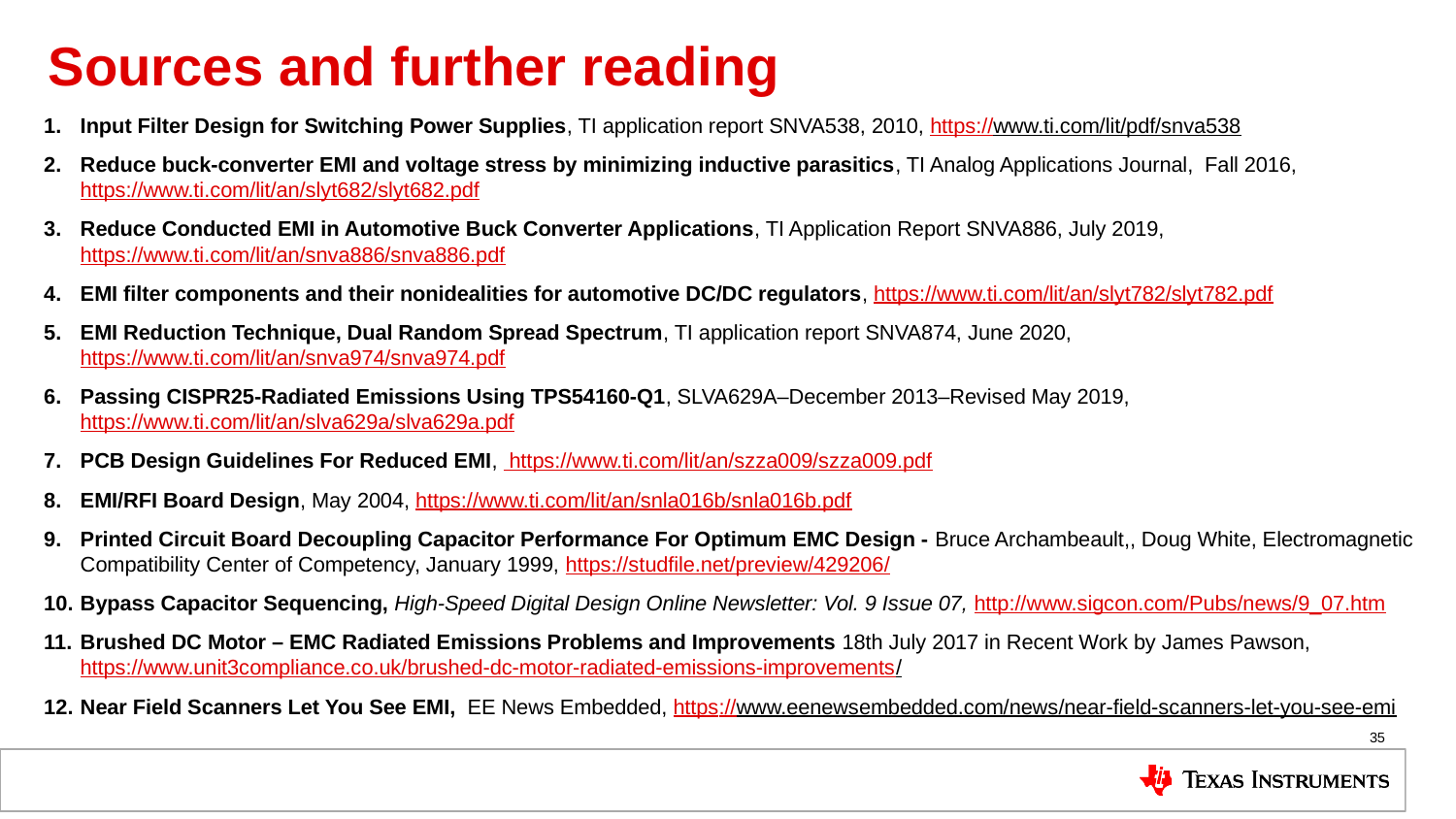

# Sources and further reading
Input Filter Design for Switching Power Supplies, TI application report SNVA538, 2010, https://www.ti.com/lit/pdf/snva538
Reduce buck-converter EMI and voltage stress by minimizing inductive parasitics, TI Analog Applications Journal,  Fall 2016, https://www.ti.com/lit/an/slyt682/slyt682.pdf
Reduce Conducted EMI in Automotive Buck Converter Applications, TI Application Report SNVA886, July 2019, https://www.ti.com/lit/an/snva886/snva886.pdf
EMI filter components and their nonidealities for automotive DC/DC regulators, https://www.ti.com/lit/an/slyt782/slyt782.pdf
EMI Reduction Technique, Dual Random Spread Spectrum, TI application report SNVA874, June 2020, https://www.ti.com/lit/an/snva974/snva974.pdf
Passing CISPR25-Radiated Emissions Using TPS54160-Q1, SLVA629A–December 2013–Revised May 2019, https://www.ti.com/lit/an/slva629a/slva629a.pdf
PCB Design Guidelines For Reduced EMI,  https://www.ti.com/lit/an/szza009/szza009.pdf
EMI/RFI Board Design, May 2004, https://www.ti.com/lit/an/snla016b/snla016b.pdf
Printed Circuit Board Decoupling Capacitor Performance For Optimum EMC Design - Bruce Archambeault,, Doug White, Electromagnetic Compatibility Center of Competency, January 1999, https://studfile.net/preview/429206/
Bypass Capacitor Sequencing, High-Speed Digital Design Online Newsletter: Vol. 9 Issue 07, http://www.sigcon.com/Pubs/news/9_07.htm
Brushed DC Motor – EMC Radiated Emissions Problems and Improvements 18th July 2017 in Recent Work by James Pawson, https://www.unit3compliance.co.uk/brushed-dc-motor-radiated-emissions-improvements/
Near Field Scanners Let You See EMI,  EE News Embedded, https://www.eenewsembedded.com/news/near-field-scanners-let-you-see-emi

35